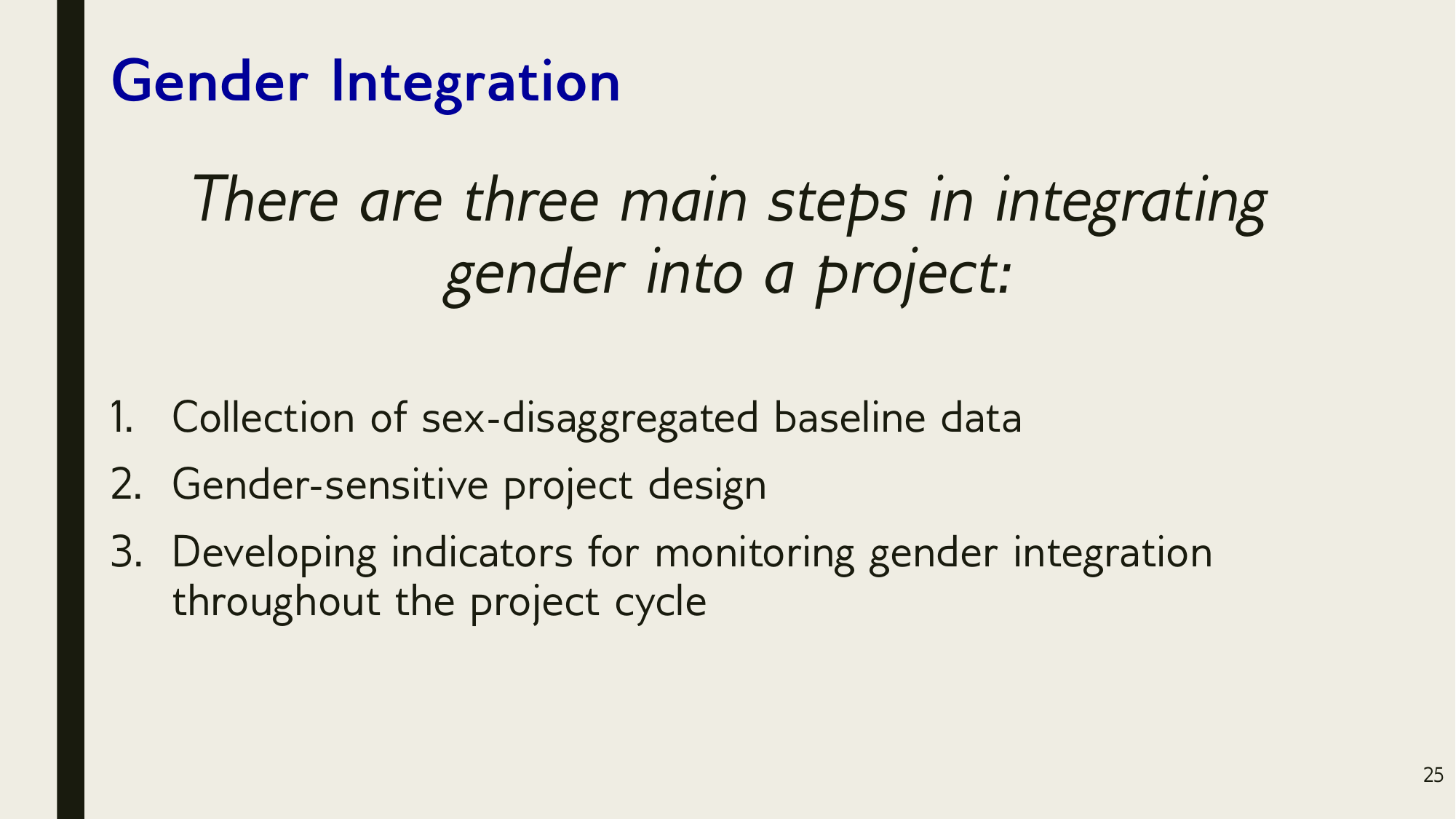

# Gender Integration
There are three main steps in integrating gender into a project:

Collection of sex-disaggregated baseline data
Gender-sensitive project design
Developing indicators for monitoring gender integration throughout the project cycle

25